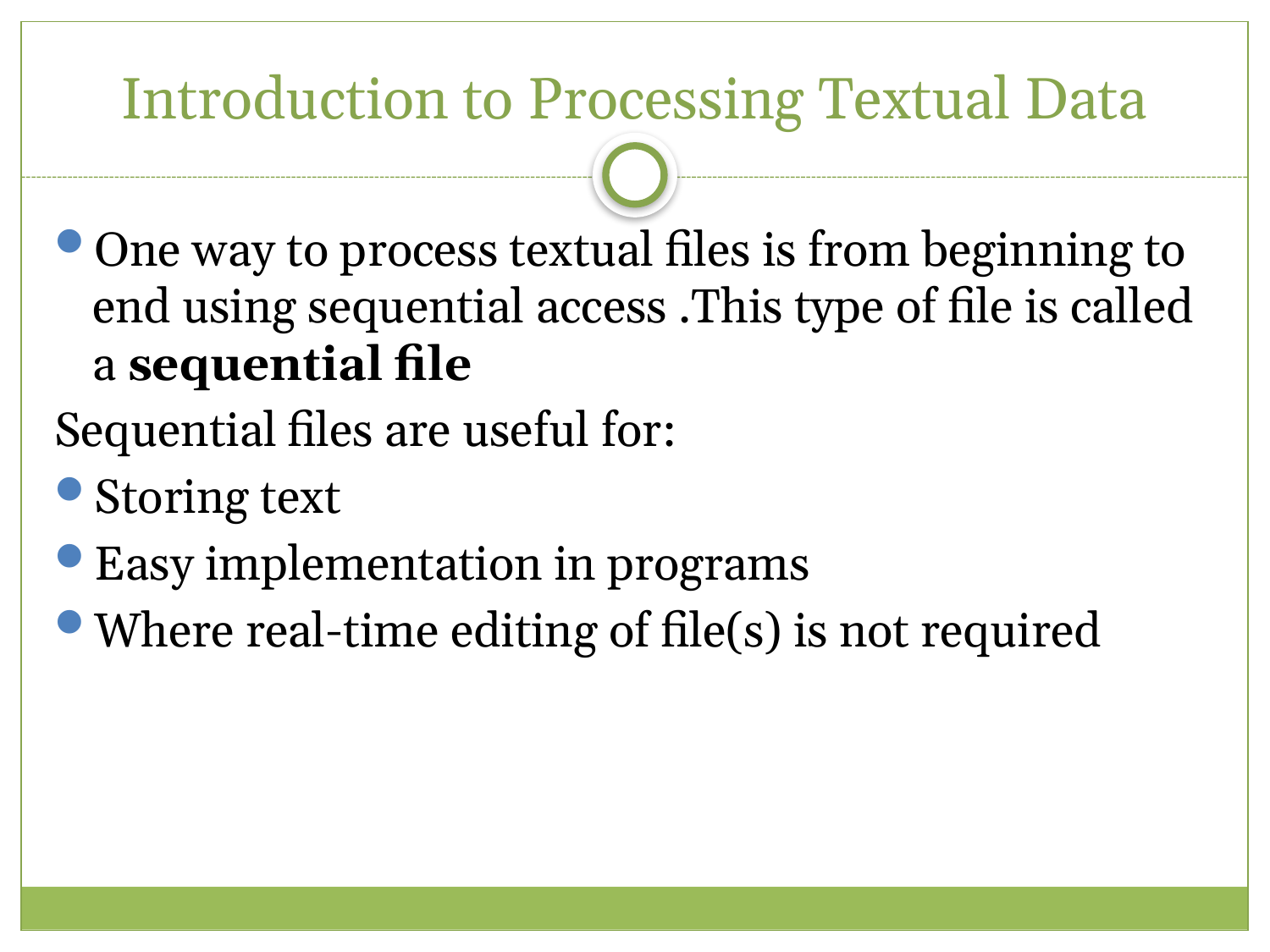

# Introduction to Processing Textual Data
One way to process textual files is from beginning to end using sequential access .This type of file is called a sequential file
Sequential files are useful for:
Storing text
Easy implementation in programs
Where real-time editing of file(s) is not required